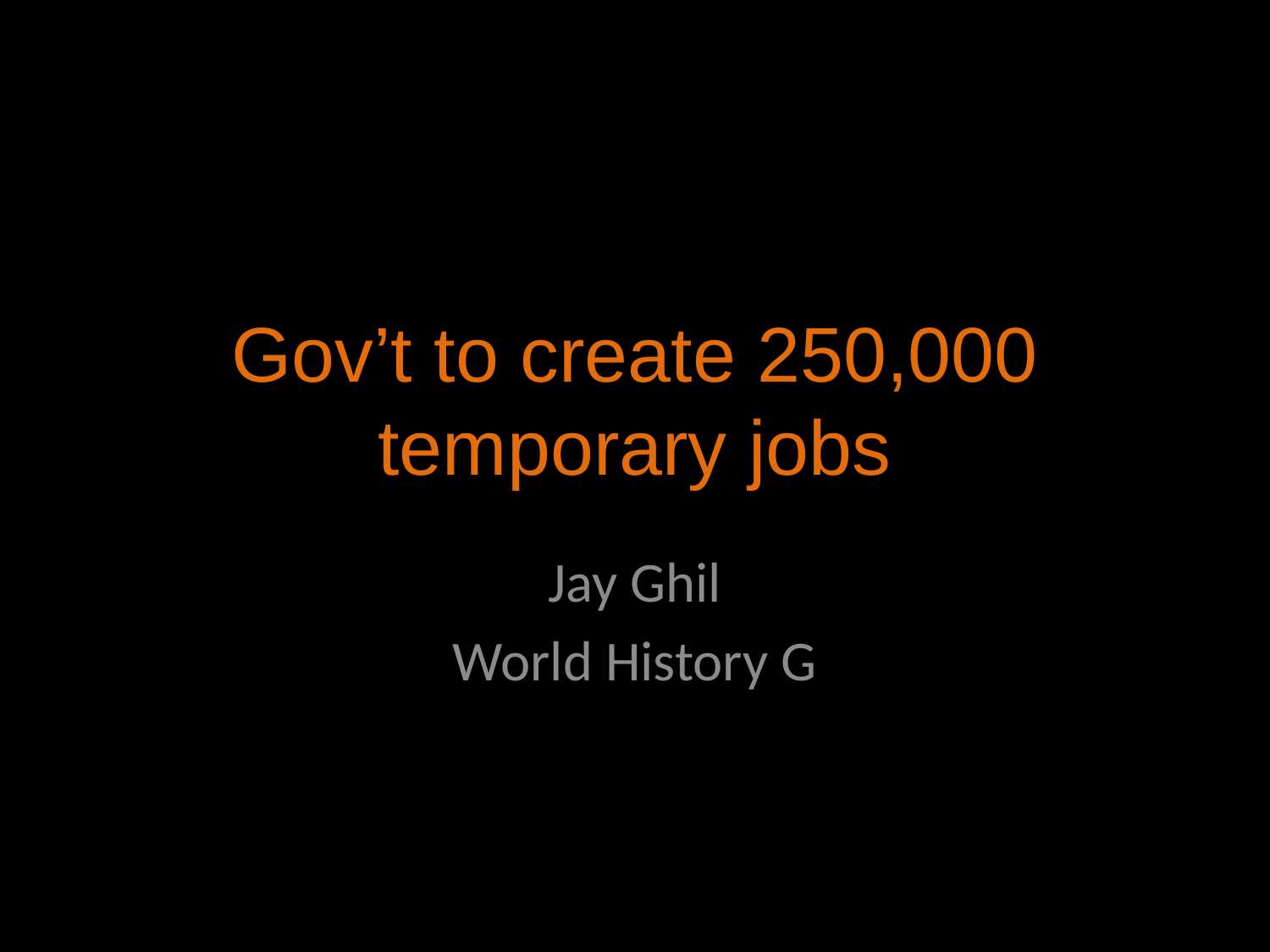

# Gov’t to create 250,000 temporary jobs
Jay Ghil
World History G